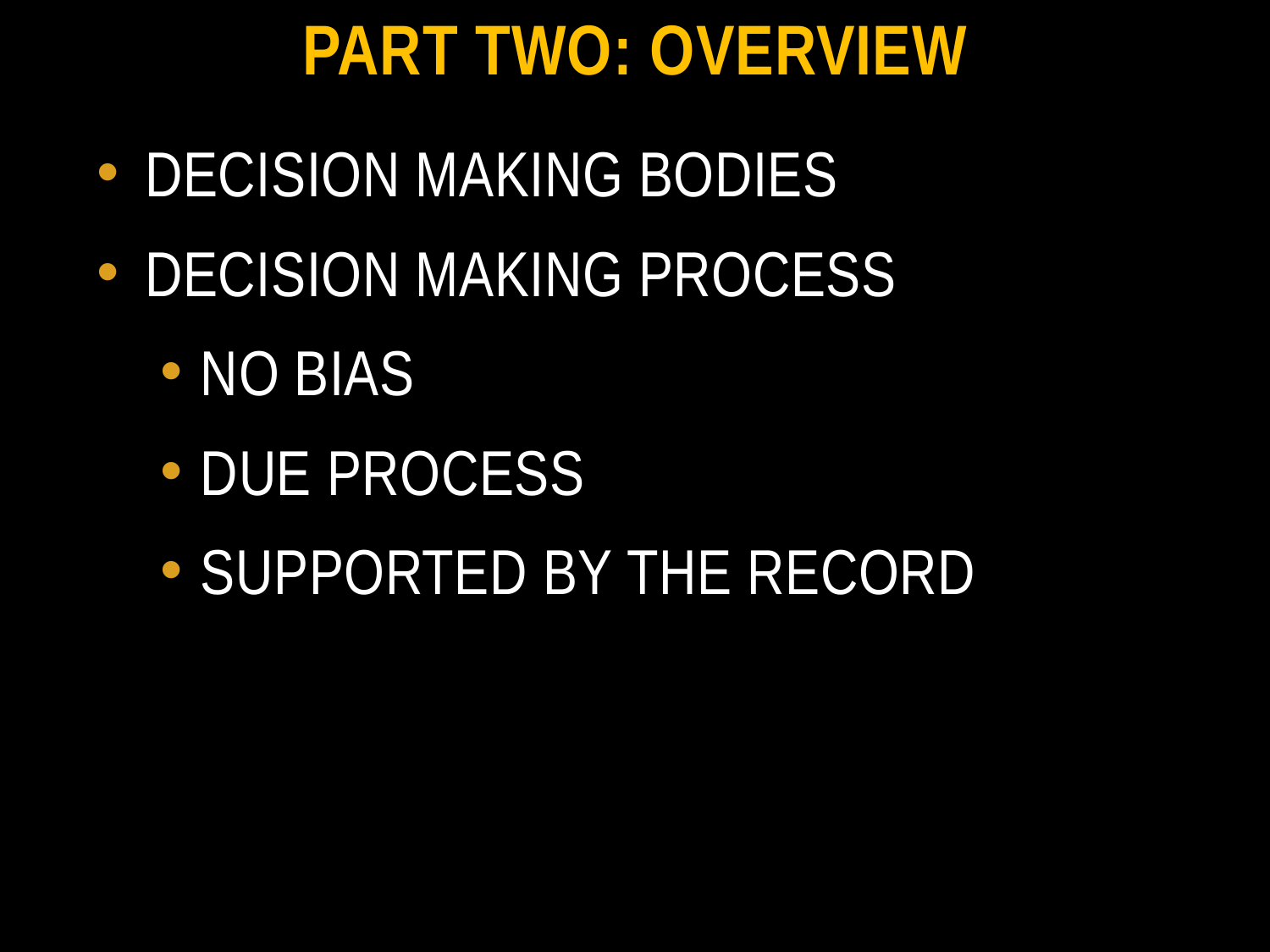

# PART TWO: OVERVIEW
DECISION MAKING BODIES
DECISION MAKING PROCESS
NO BIAS
DUE PROCESS
SUPPORTED BY THE RECORD